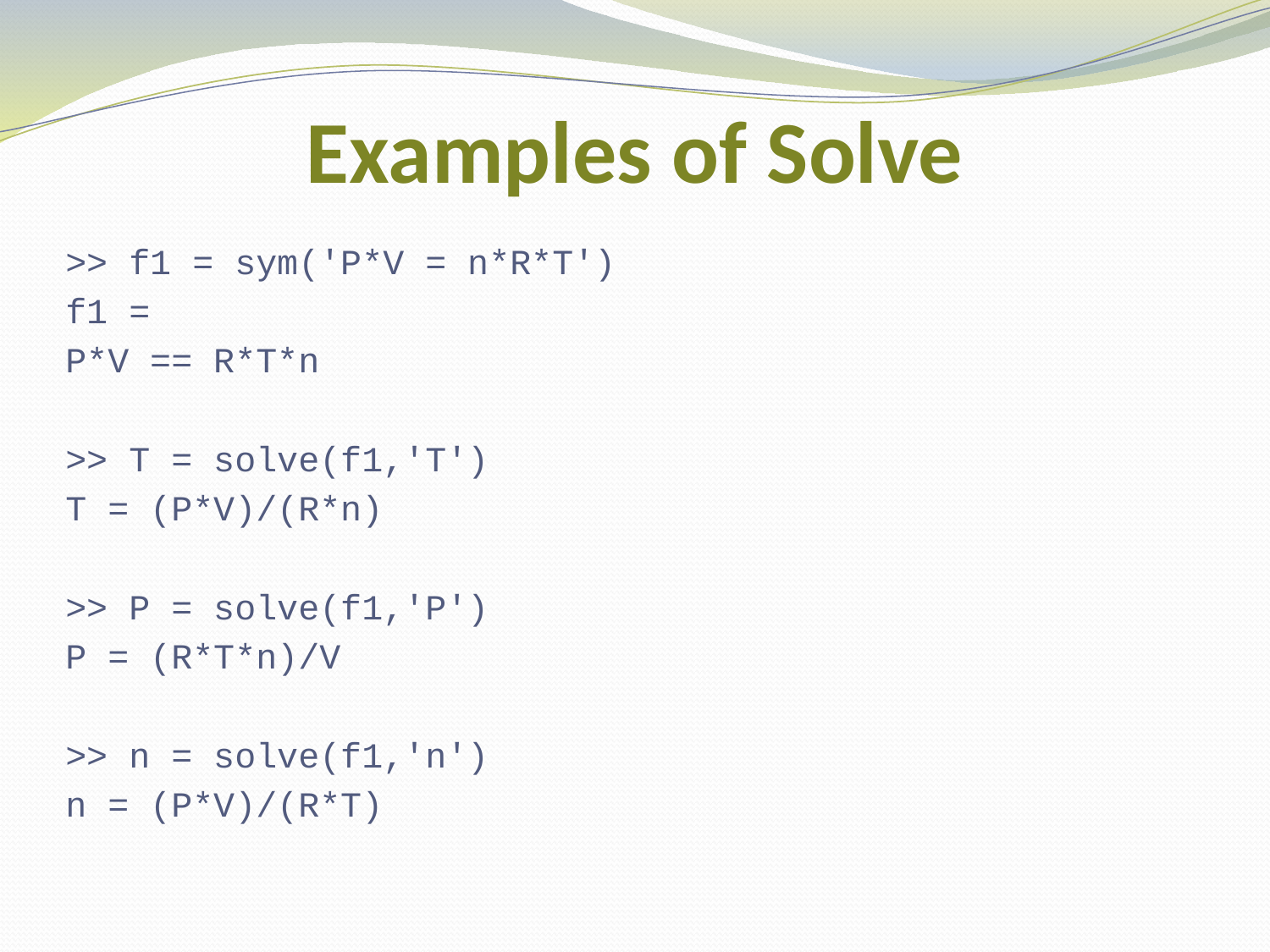

# Examples of Solve
>> f1 = sym('P*V = n*R*T')
f1 =
P*V == R*T*n

>> T = solve(f1,'T')
T = (P*V)/(R*n)

>> P = solve(f1,'P')
P = (R*T*n)/V

>> n = solve(f1,'n')
n = (P*V)/(R*T)